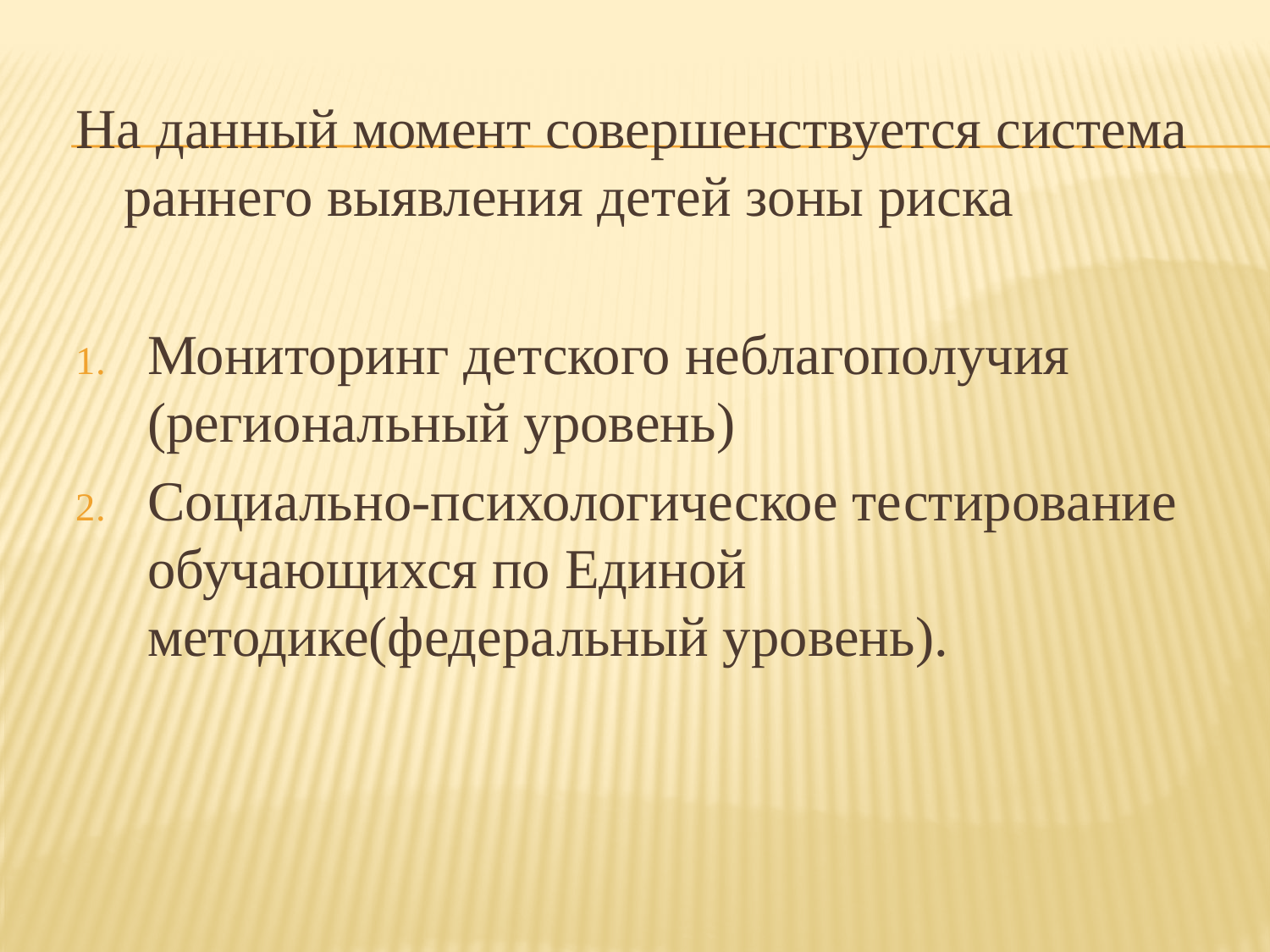

На данный момент совершенствуется система раннего выявления детей зоны риска

Мониторинг детского неблагополучия (региональный уровень)
Социально-психологическое тестирование обучающихся по Единой методике(федеральный уровень).